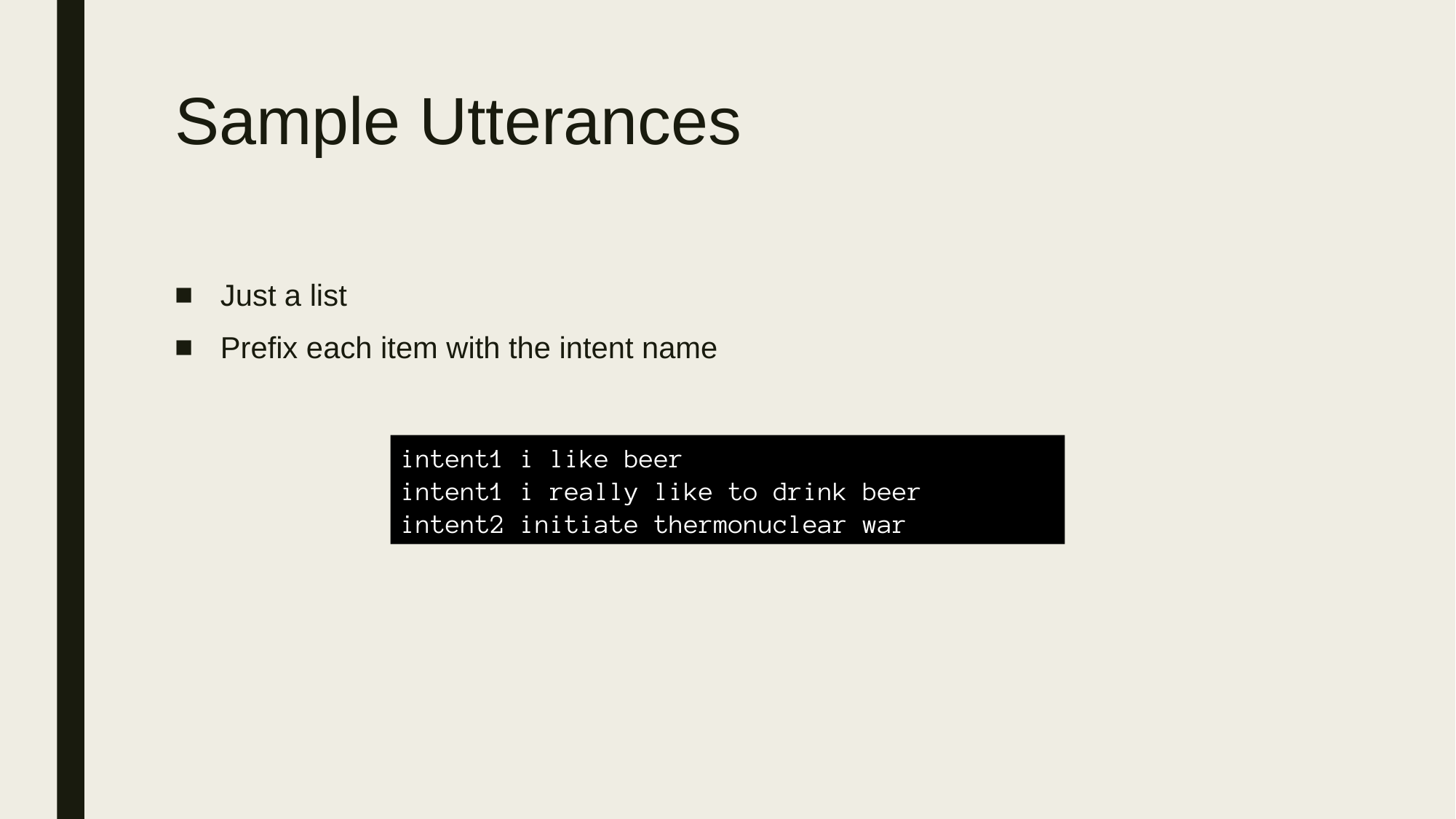

# Sample Utterances
Just a list
Prefix each item with the intent name
intent1 i like beer
intent1 i really like to drink beer
intent2 initiate thermonuclear war